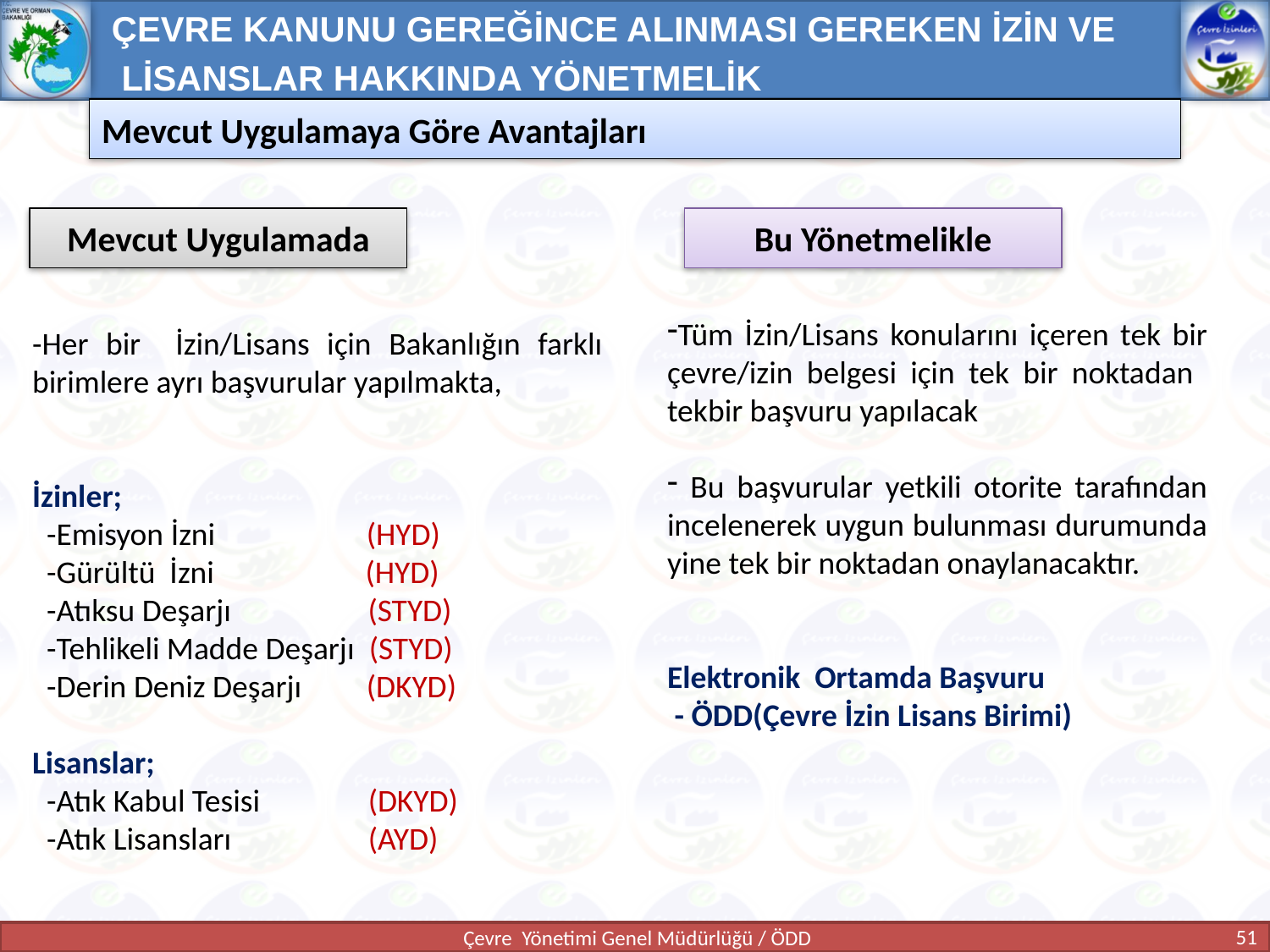

ÇEVRE KANUNU GEREĞİNCE ALINMASI GEREKEN İZİN VE
 LİSANSLAR HAKKINDA YÖNETMELİK
Mevcut Uygulamaya Göre Avantajları
Mevcut Uygulamada
Bu Yönetmelikle
Tüm İzin/Lisans konularını içeren tek bir çevre/izin belgesi için tek bir noktadan  tekbir başvuru yapılacak

 Bu başvurular yetkili otorite tarafından incelenerek uygun bulunması durumunda yine tek bir noktadan onaylanacaktır.

Elektronik  Ortamda Başvuru
 - ÖDD(Çevre İzin Lisans Birimi)

-Her bir  İzin/Lisans için Bakanlığın farklı birimlere ayrı başvurular yapılmakta,

İzinler;
  -Emisyon İzni                     (HYD)
  -Gürültü  İzni                     (HYD)
  -Atıksu Deşarjı                   (STYD)
  -Tehlikeli Madde Deşarjı  (STYD)
  -Derin Deniz Deşarjı         (DKYD)

Lisanslar;
  -Atık Kabul Tesisi               (DKYD)
  -Atık Lisansları                   (AYD)
51
Çevre  Yönetimi Genel Müdürlüğü / ÖDD